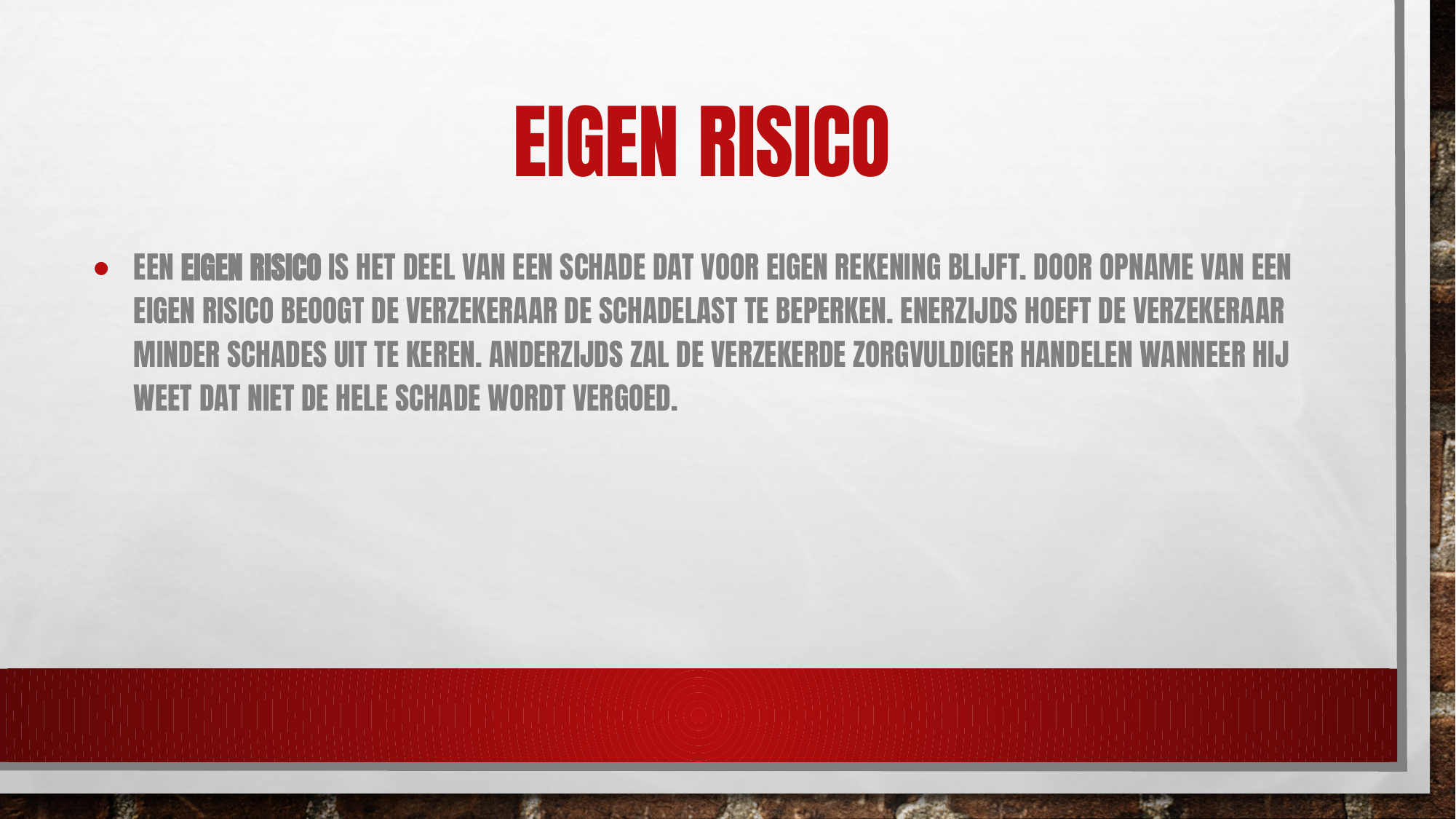

# Eigen risico
Een eigen risico is het deel van een schade dat voor eigen rekening blijft. Door opname van een eigen risico beoogt de verzekeraar de schadelast te beperken. Enerzijds hoeft de verzekeraar minder schades uit te keren. Anderzijds zal de verzekerde zorgvuldiger handelen wanneer hij weet dat niet de hele schade wordt vergoed.